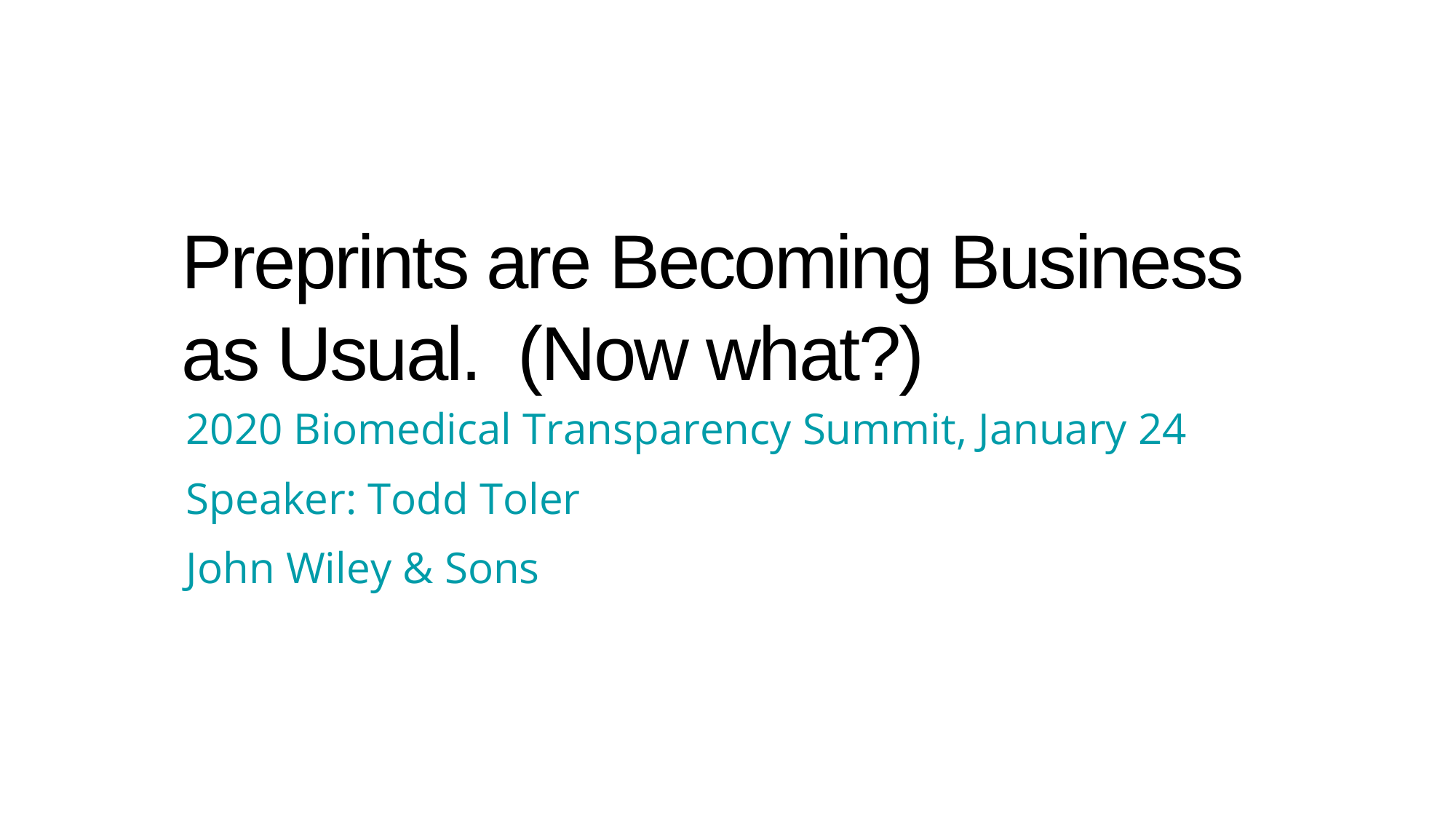

# Preprints are Becoming Business as Usual.  (Now what?)
2020 Biomedical Transparency Summit, January 24
Speaker: Todd Toler
John Wiley & Sons